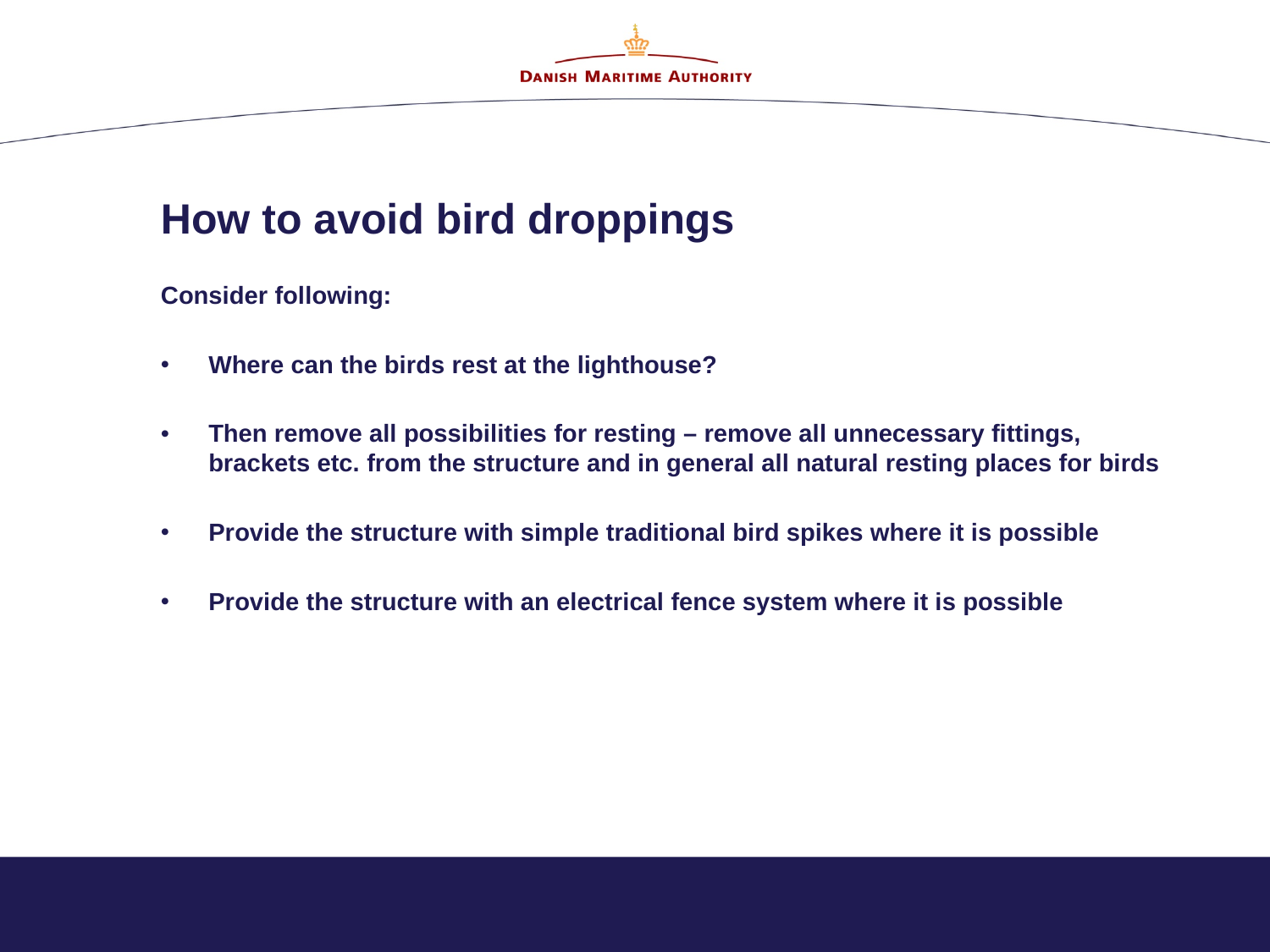

# How to avoid bird droppings
Consider following:

Where can the birds rest at the lighthouse?

Then remove all possibilities for resting – remove all unnecessary fittings, brackets etc. from the structure and in general all natural resting places for birds

Provide the structure with simple traditional bird spikes where it is possible

Provide the structure with an electrical fence system where it is possible